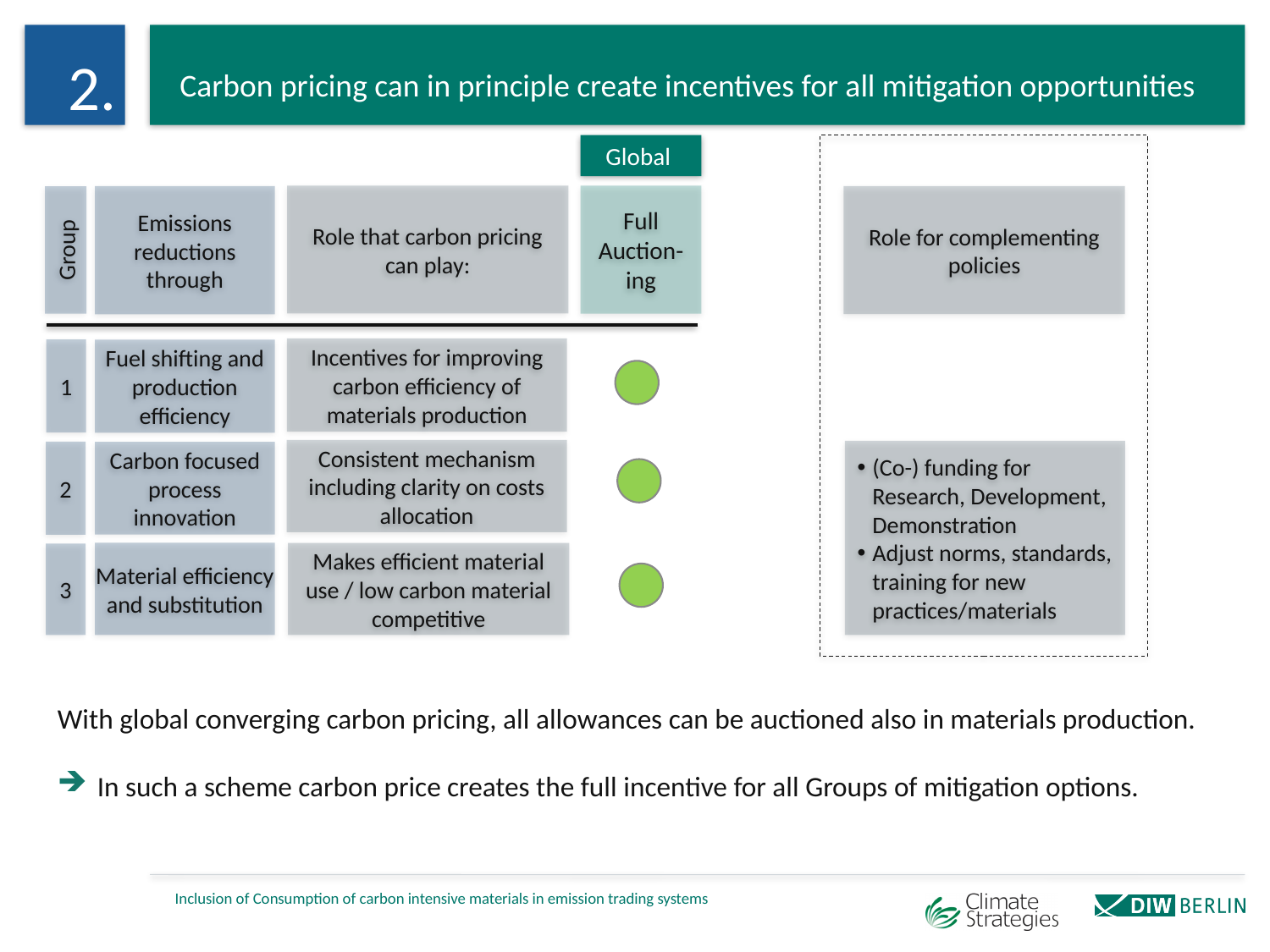

2.
Carbon pricing can in principle create incentives for all mitigation opportunities
Global

Role that carbon pricing can play:
Full Auction-ing
Role for complementing policies
Emissions reductions through
Group
Incentives for improving carbon efficiency of materials production
1
Fuel shifting and production efficiency

Consistent mechanism including clarity on costs allocation
(Co-) funding for Research, Development, Demonstration
Adjust norms, standards, training for new practices/materials
2
Carbon focused process innovation

Material efficiency and substitution
Makes efficient material use / low carbon material competitive
3

With global converging carbon pricing, all allowances can be auctioned also in materials production.

In such a scheme carbon price creates the full incentive for all Groups of mitigation options.
Inclusion of Consumption of carbon intensive materials in emission trading systems